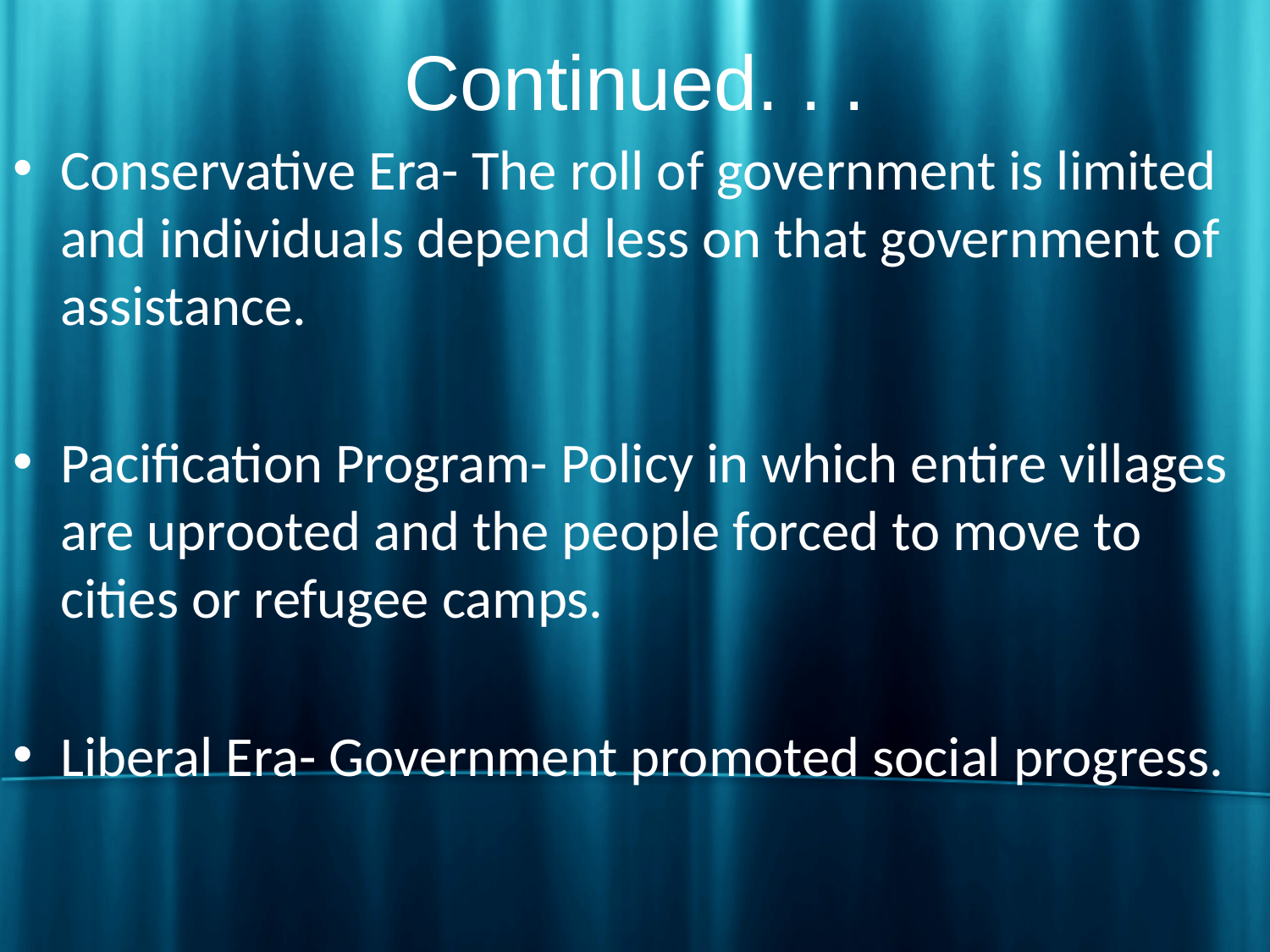

Continued. . .
Conservative Era- The roll of government is limited and individuals depend less on that government of assistance.

Pacification Program- Policy in which entire villages are uprooted and the people forced to move to cities or refugee camps.

Liberal Era- Government promoted social progress.